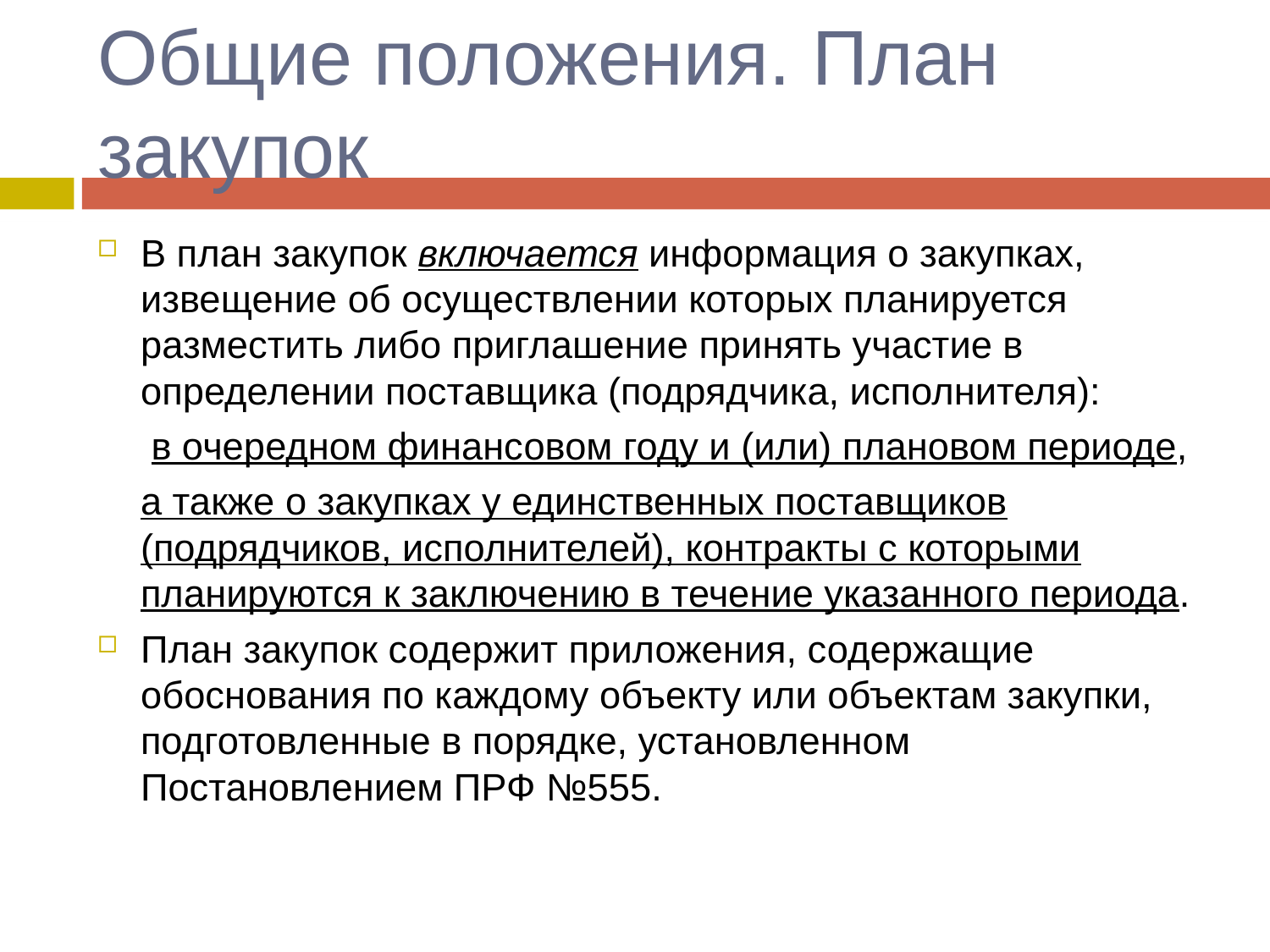

# Общие положения. План закупок
В план закупок включается информация о закупках, извещение об осуществлении которых планируется разместить либо приглашение принять участие в определении поставщика (подрядчика, исполнителя):
	 в очередном финансовом году и (или) плановом периоде,
	а также о закупках у единственных поставщиков (подрядчиков, исполнителей), контракты с которыми планируются к заключению в течение указанного периода.
План закупок содержит приложения, содержащие обоснования по каждому объекту или объектам закупки, подготовленные в порядке, установленном Постановлением ПРФ №555.